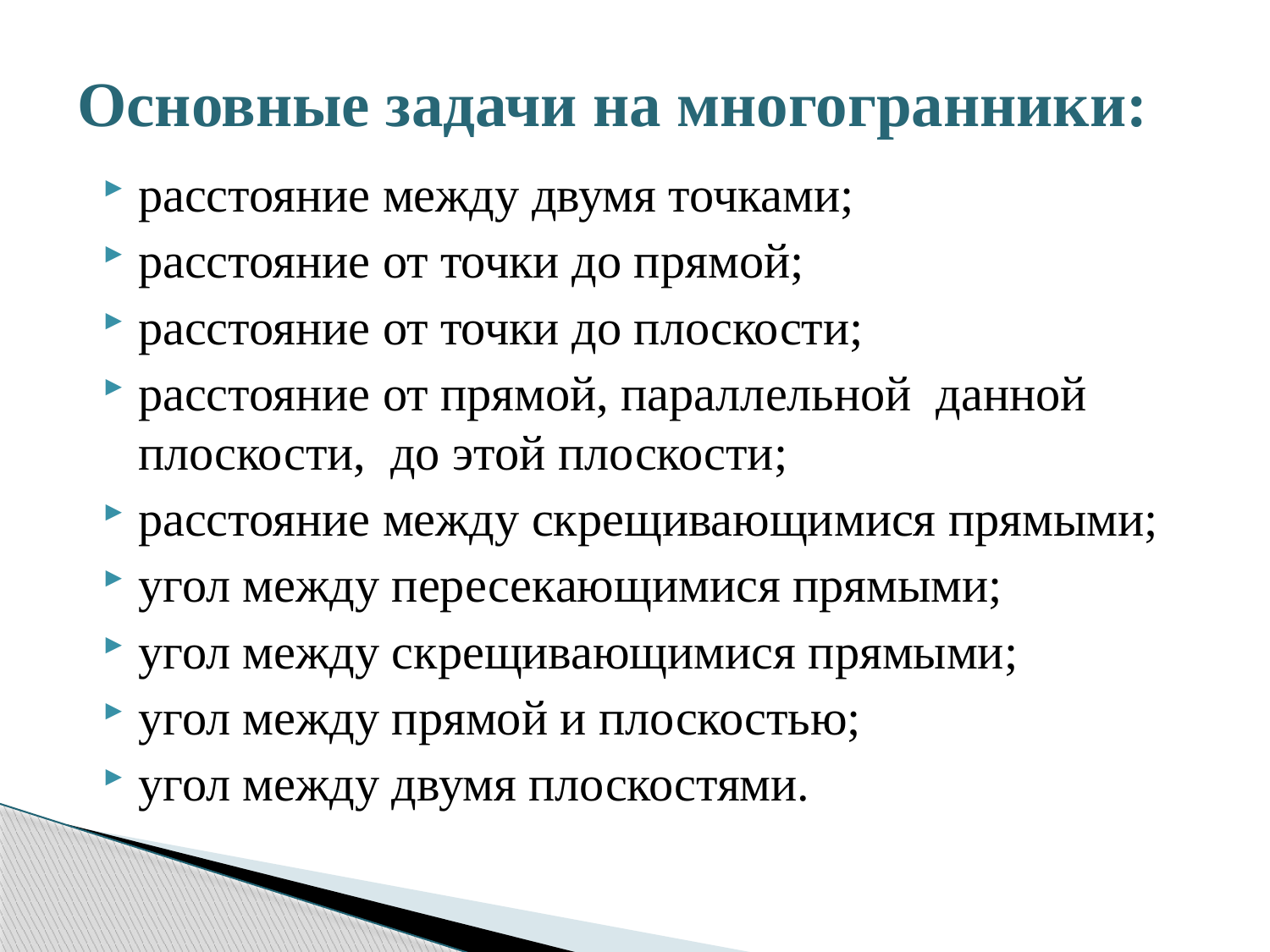

# Основные задачи на многогранники:
расстояние между двумя точками;
расстояние от точки до прямой;
расстояние от точки до плоскости;
расстояние от прямой, параллельной  данной плоскости,  до этой плоскости;
расстояние между скрещивающимися прямыми;
угол между пересекающимися прямыми;
угол между скрещивающимися прямыми;
угол между прямой и плоскостью;
угол между двумя плоскостями.